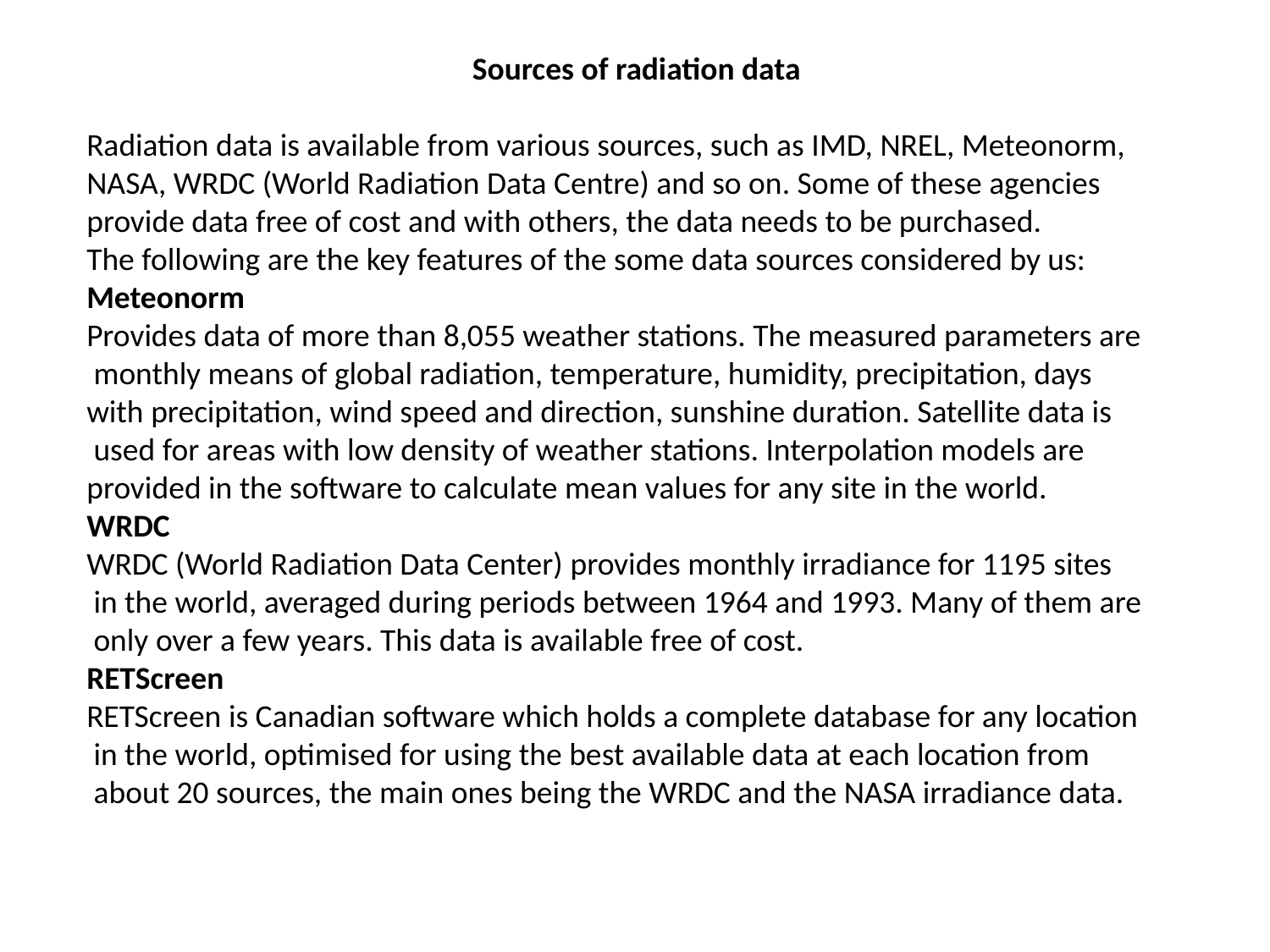

Sources of radiation data

Radiation data is available from various sources, such as IMD, NREL, Meteonorm,
NASA, WRDC (World Radiation Data Centre) and so on. Some of these agencies
provide data free of cost and with others, the data needs to be purchased.
The following are the key features of the some data sources considered by us:
Meteonorm
Provides data of more than 8,055 weather stations. The measured parameters are
 monthly means of global radiation, temperature, humidity, precipitation, days
with precipitation, wind speed and direction, sunshine duration. Satellite data is
 used for areas with low density of weather stations. Interpolation models are
provided in the software to calculate mean values for any site in the world.
WRDC
WRDC (World Radiation Data Center) provides monthly irradiance for 1195 sites
 in the world, averaged during periods between 1964 and 1993. Many of them are
 only over a few years. This data is available free of cost.
RETScreen
RETScreen is Canadian software which holds a complete database for any location
 in the world, optimised for using the best available data at each location from
 about 20 sources, the main ones being the WRDC and the NASA irradiance data.